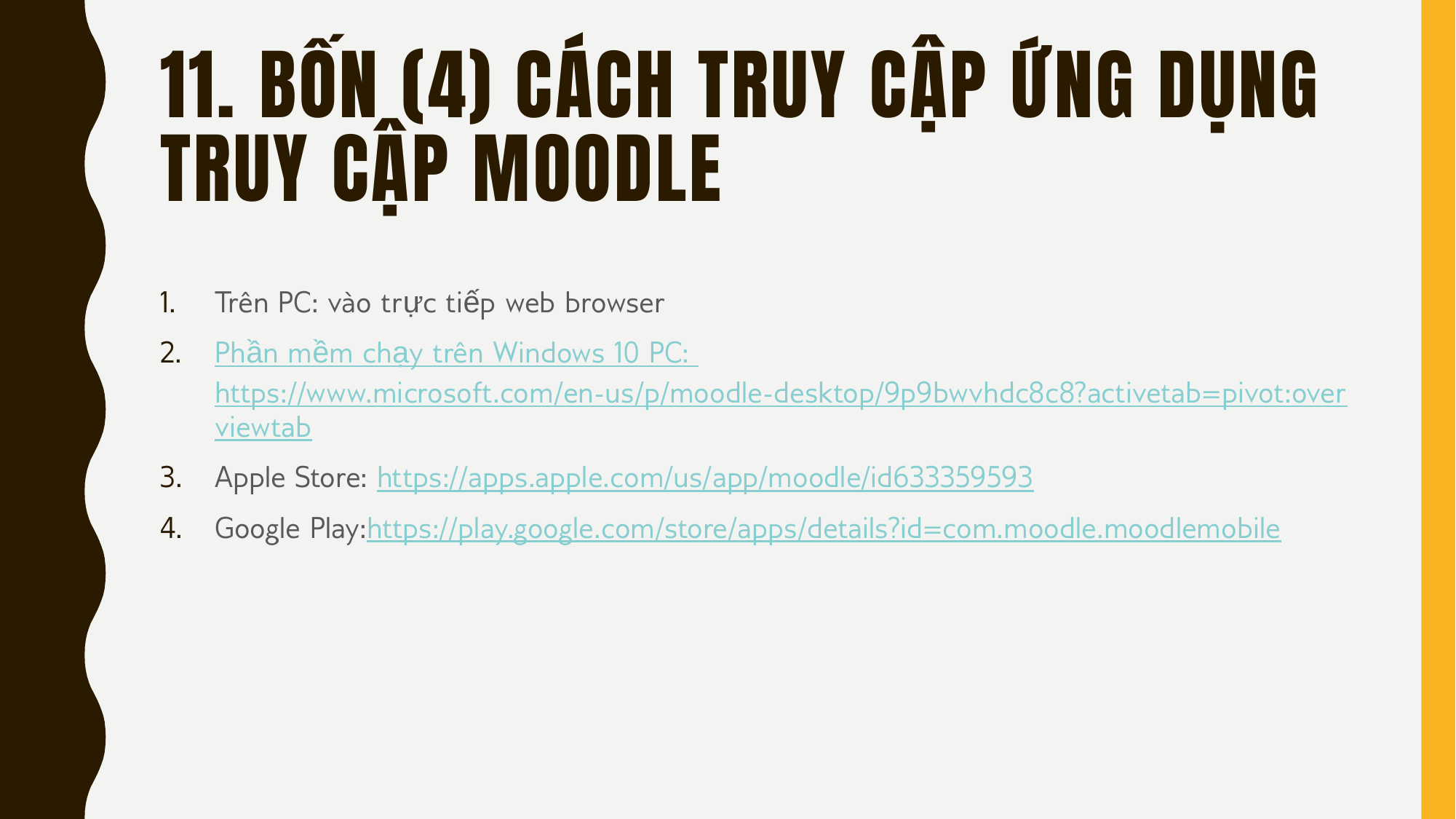

# 11. bốn (4) cách truy cập Ứng dụng Truy cập moodle
Trên PC: vào trực tiếp web browser
Phần mềm chạy trên Windows 10 PC: https://www.microsoft.com/en-us/p/moodle-desktop/9p9bwvhdc8c8?activetab=pivot:overviewtab
Apple Store: https://apps.apple.com/us/app/moodle/id633359593
Google Play:https://play.google.com/store/apps/details?id=com.moodle.moodlemobile